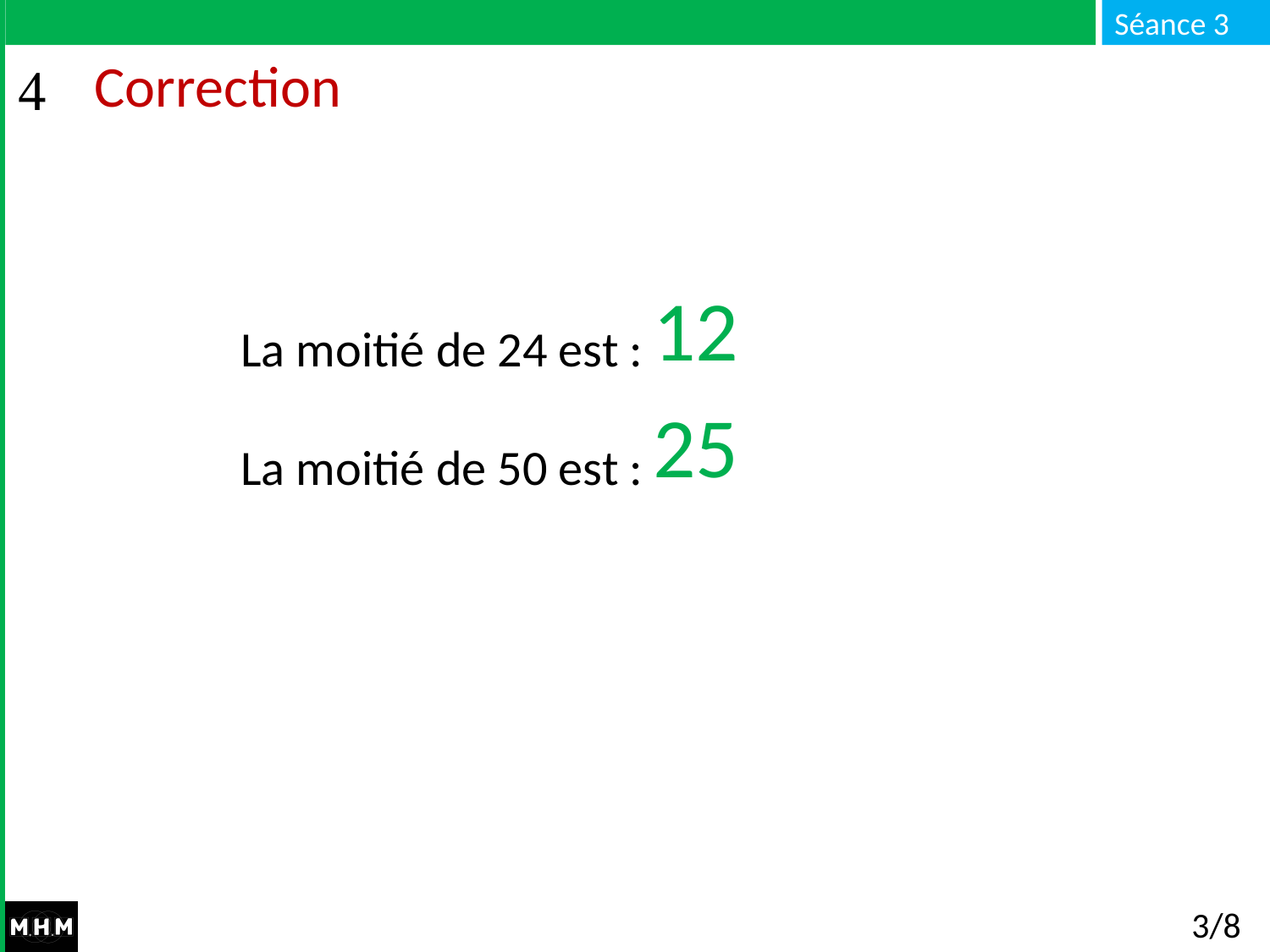

# Correction
La moitié de 24 est : …
La moitié de 50 est : …

12
25
3/8